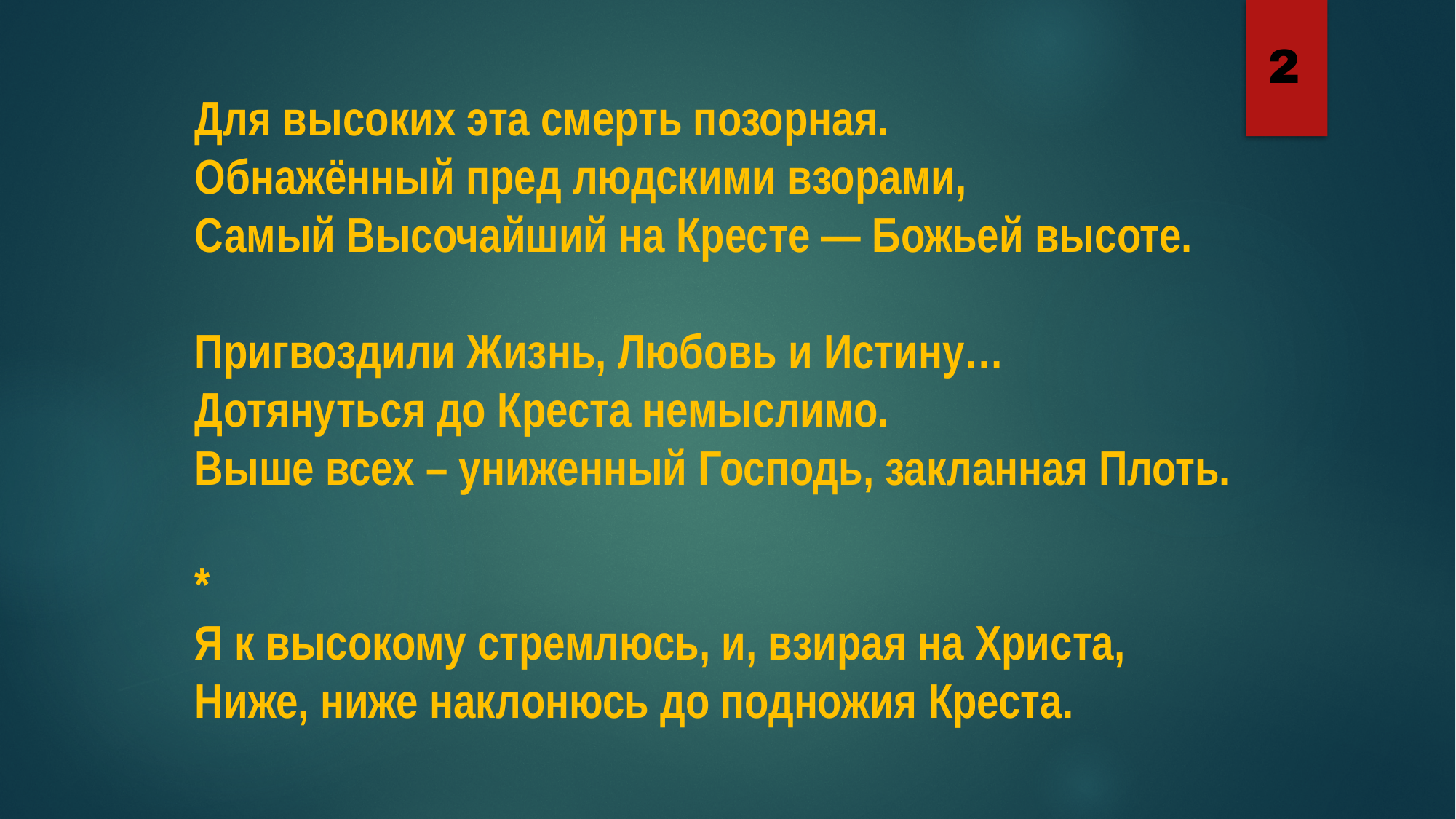

2
Для высоких эта смерть позорная.
Обнажённый пред людскими взорами,
Самый Высочайший на Кресте — Божьей высоте.

Пригвоздили Жизнь, Любовь и Истину…
Дотянуться до Креста немыслимо.
Выше всех – униженный Господь, закланная Плоть.

*
Я к высокому стремлюсь, и, взирая на Христа,
Ниже, ниже наклонюсь до подножия Креста.